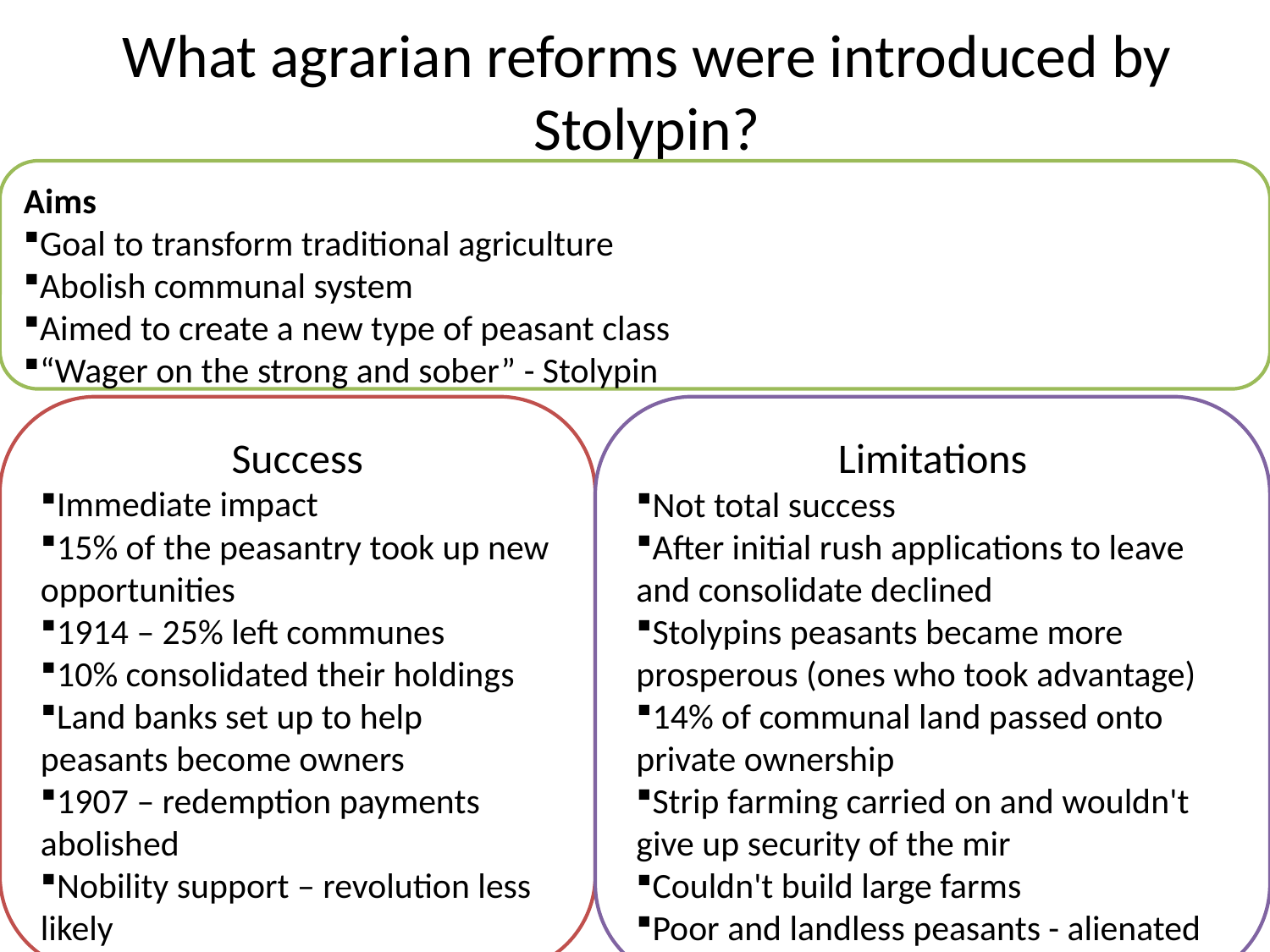

# What agrarian reforms were introduced by Stolypin?
Aims
Goal to transform traditional agriculture
Abolish communal system
Aimed to create a new type of peasant class
“Wager on the strong and sober” - Stolypin
Success
Immediate impact
15% of the peasantry took up new opportunities
1914 – 25% left communes
10% consolidated their holdings
Land banks set up to help peasants become owners
1907 – redemption payments abolished
Nobility support – revolution less likely
Limitations
Not total success
After initial rush applications to leave and consolidate declined
Stolypins peasants became more prosperous (ones who took advantage)
14% of communal land passed onto private ownership
Strip farming carried on and wouldn't give up security of the mir
Couldn't build large farms
Poor and landless peasants - alienated